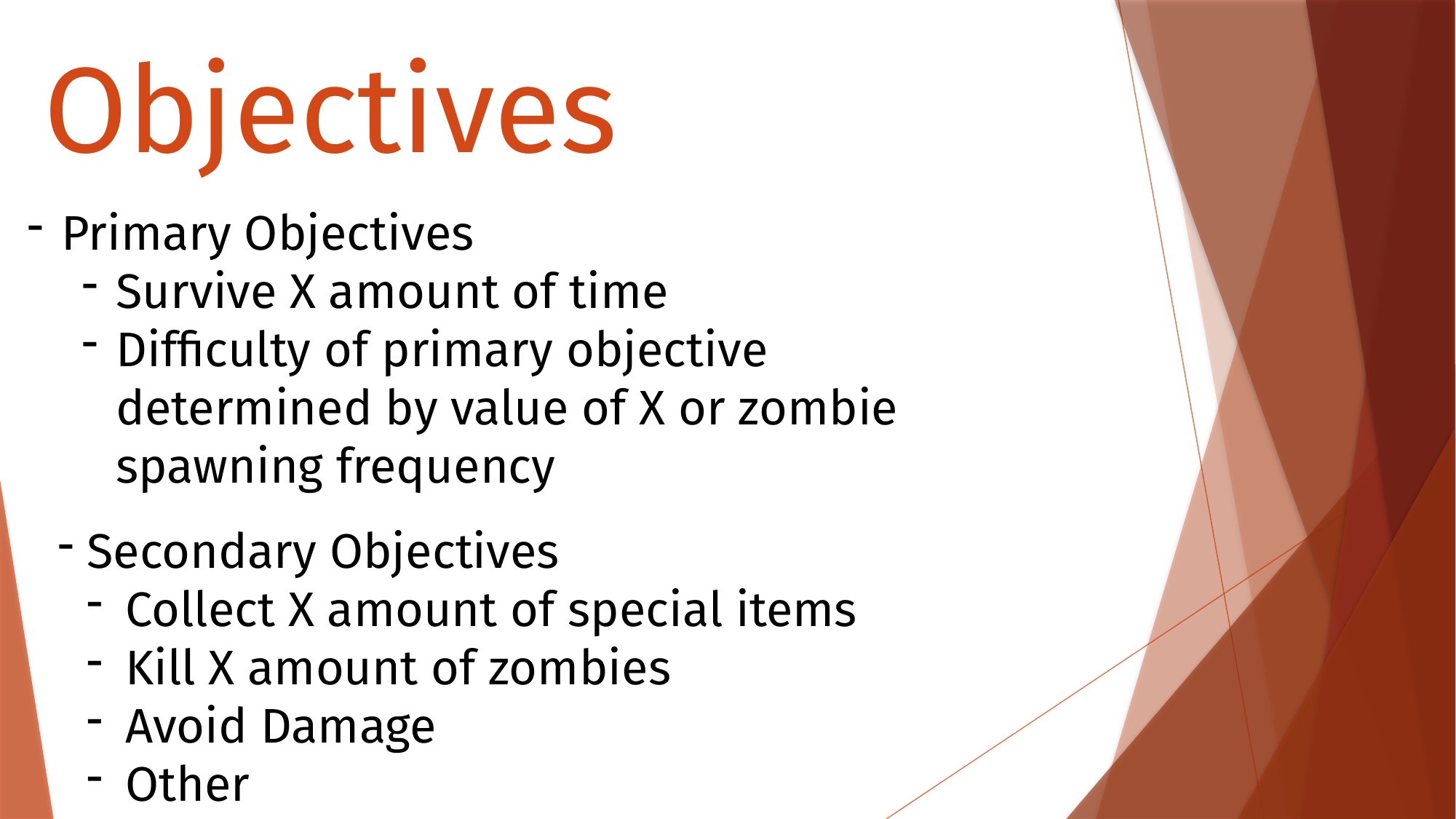

# Objectives
Primary Objectives
Survive X amount of time
Difficulty of primary objective determined by value of X or zombie spawning frequency
 Secondary Objectives
 Collect X amount of special items
 Kill X amount of zombies
 Avoid Damage
 Other